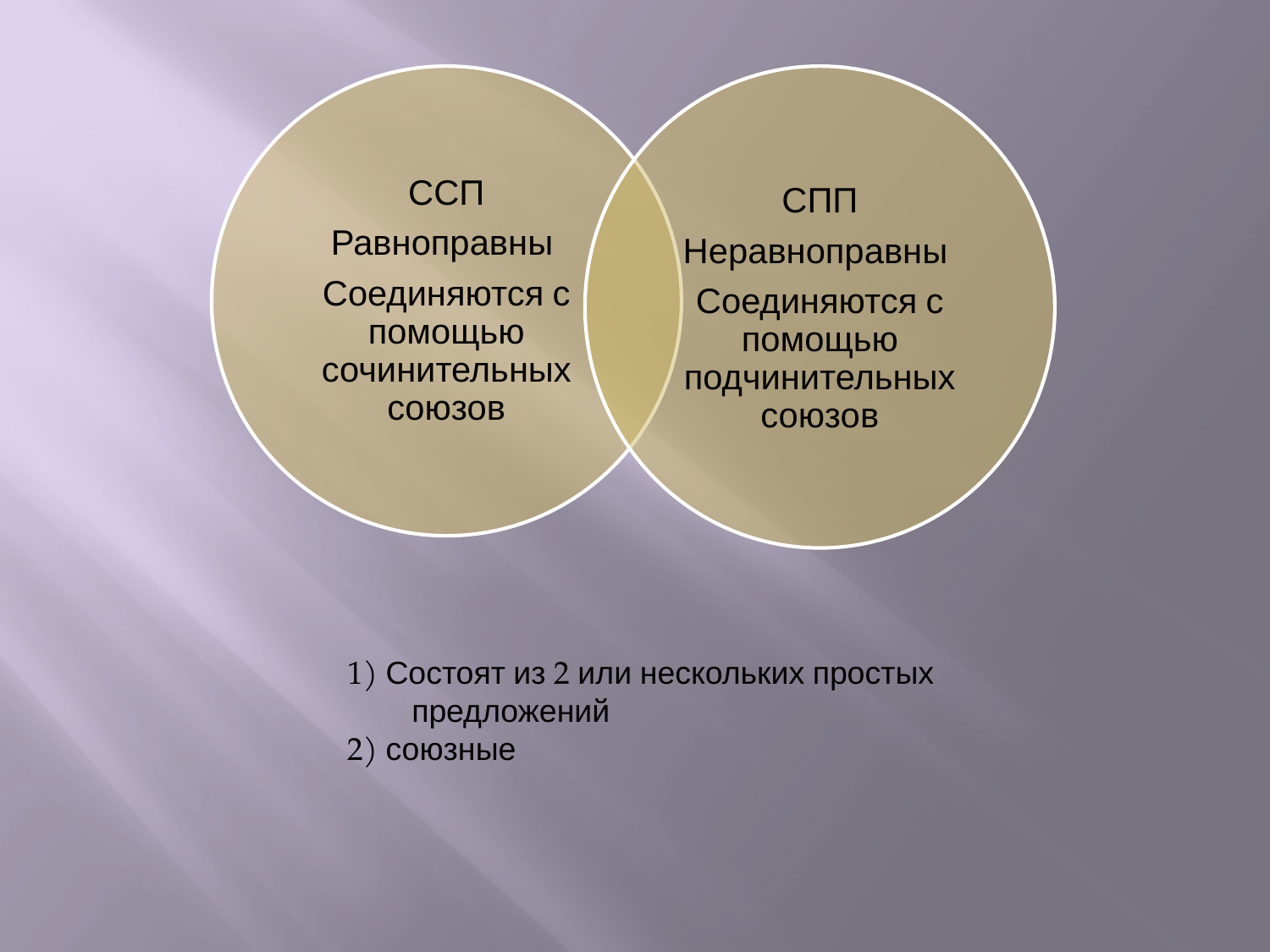

ССП
Равноправны
Соединяются с помощью сочинительных союзов

СПП
Неравноправны
Соединяются с помощью подчинительных союзов

1) Состоят из 2 или нескольких простых            предложений
2) союзные